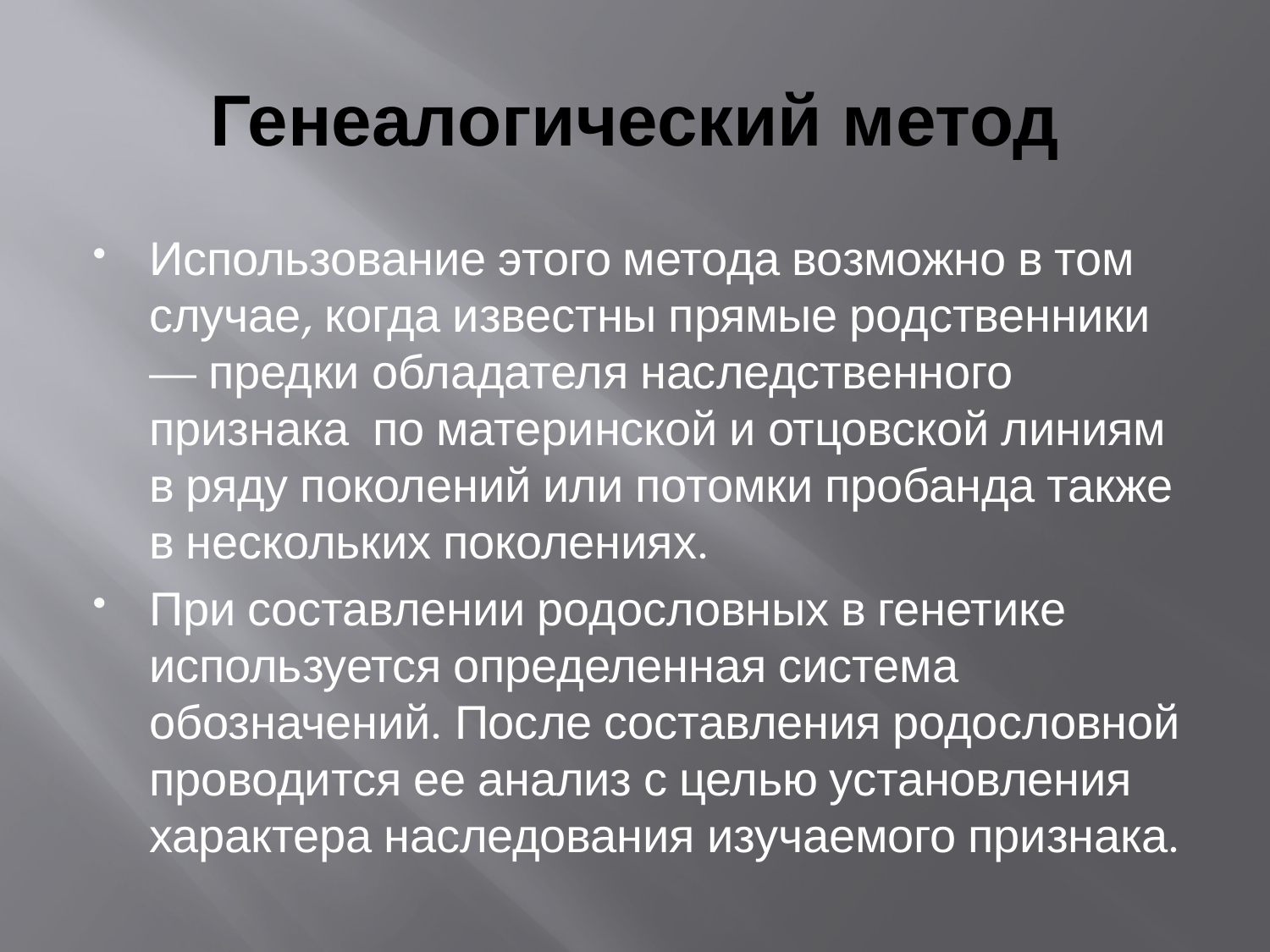

# Генеалогический метод
Использование этого метода возможно в том случае, когда известны прямые родственники — предки обладателя наследственного признака  по материнской и отцовской линиям в ряду поколений или потомки пробанда также в нескольких поколениях.
При составлении родословных в генетике используется определенная система обозначений. После составления родословной проводится ее анализ с целью установления характера наследования изучаемого признака.